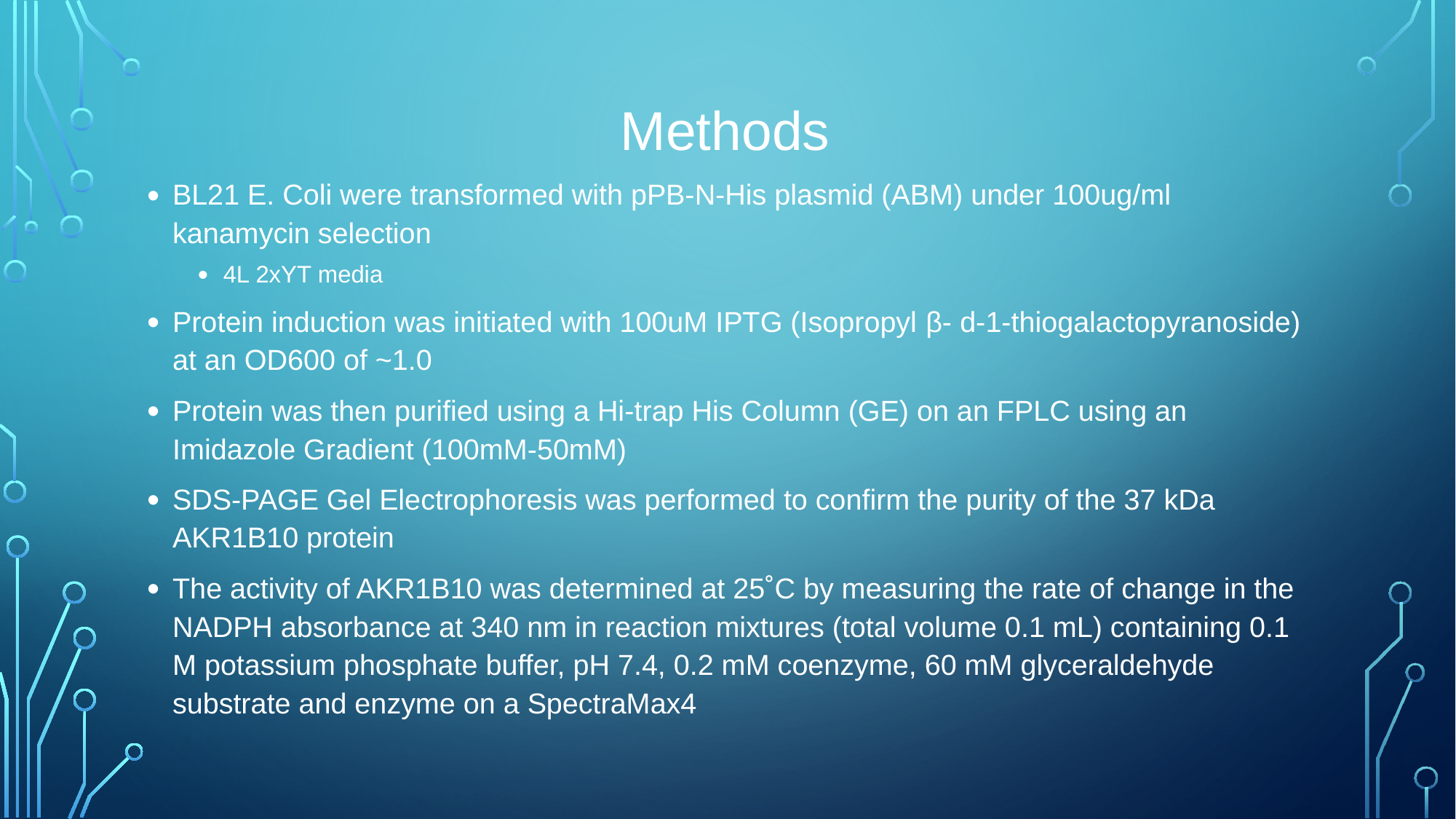

Methods
BL21 E. Coli were transformed with pPB-N-His plasmid (ABM) under 100ug/ml kanamycin selection
4L 2xYT media
Protein induction was initiated with 100uM IPTG (Isopropyl β- d-1-thiogalactopyranoside) at an OD600 of ~1.0
Protein was then purified using a Hi-trap His Column (GE) on an FPLC using an Imidazole Gradient (100mM-50mM)
SDS-PAGE Gel Electrophoresis was performed to confirm the purity of the 37 kDa AKR1B10 protein
The activity of AKR1B10 was determined at 25˚C by measuring the rate of change in the NADPH absorbance at 340 nm in reaction mixtures (total volume 0.1 mL) containing 0.1 M potassium phosphate buffer, pH 7.4, 0.2 mM coenzyme, 60 mM glyceraldehyde substrate and enzyme on a SpectraMax4